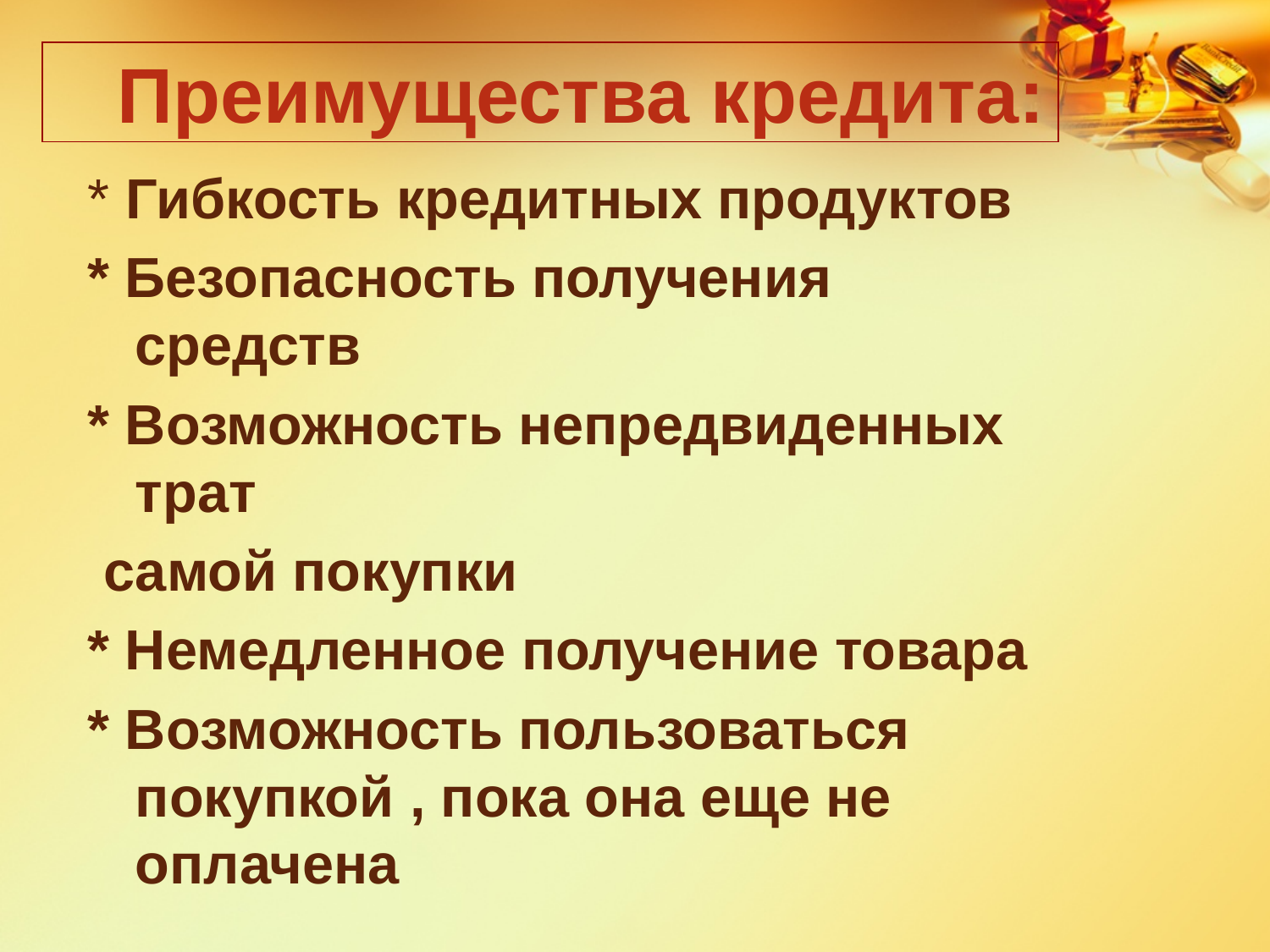

# Преимущества кредита:
* Гибкость кредитных продуктов
* Безопасность получения средств
* Возможность непредвиденных трат
 самой покупки
* Немедленное получение товара
* Возможность пользоваться  покупкой , пока она еще не оплачена